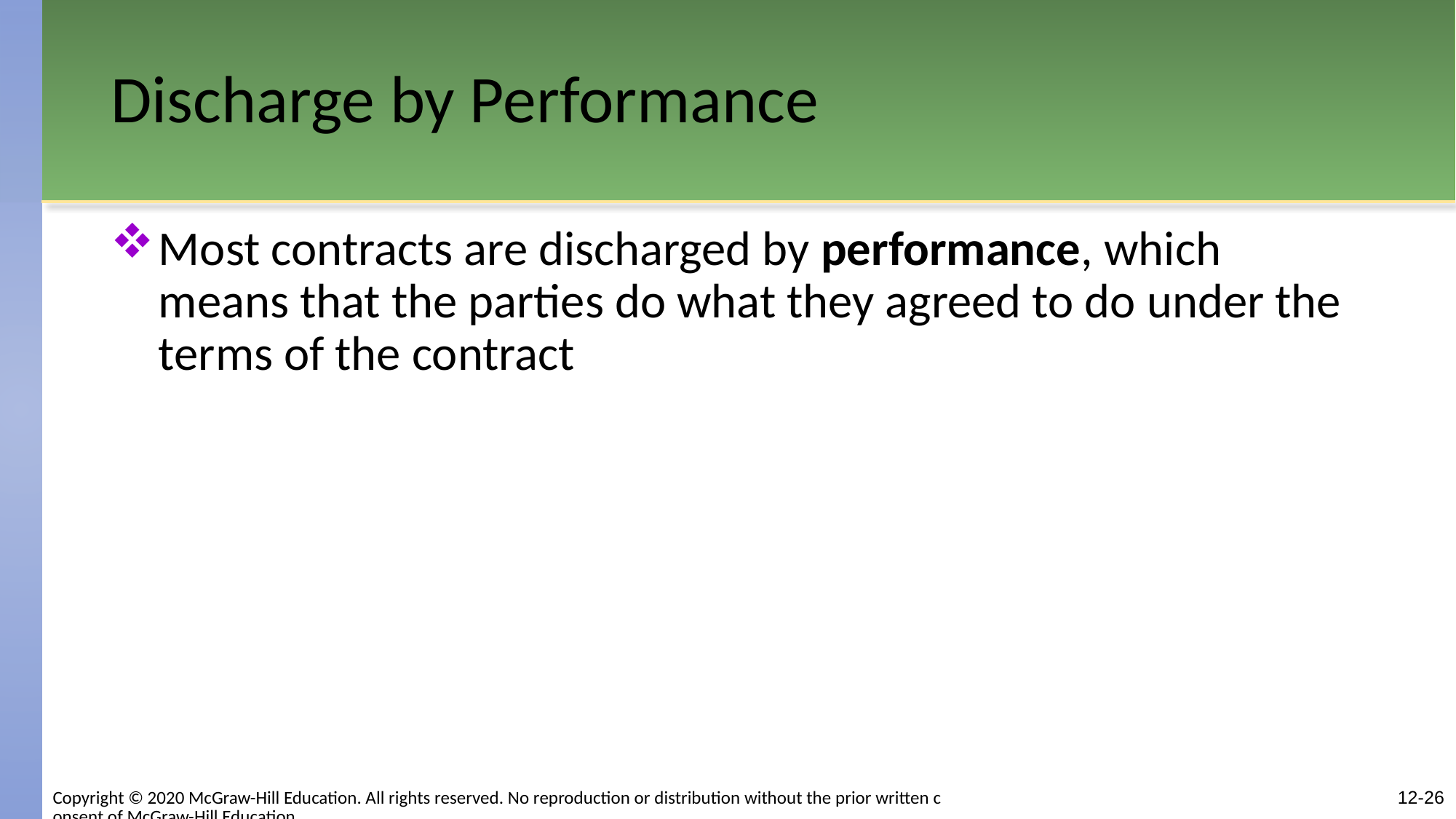

# Discharge by Performance
Most contracts are discharged by performance, which means that the parties do what they agreed to do under the terms of the contract
Copyright © 2020 McGraw-Hill Education. All rights reserved. No reproduction or distribution without the prior written consent of McGraw-Hill Education.
12-26